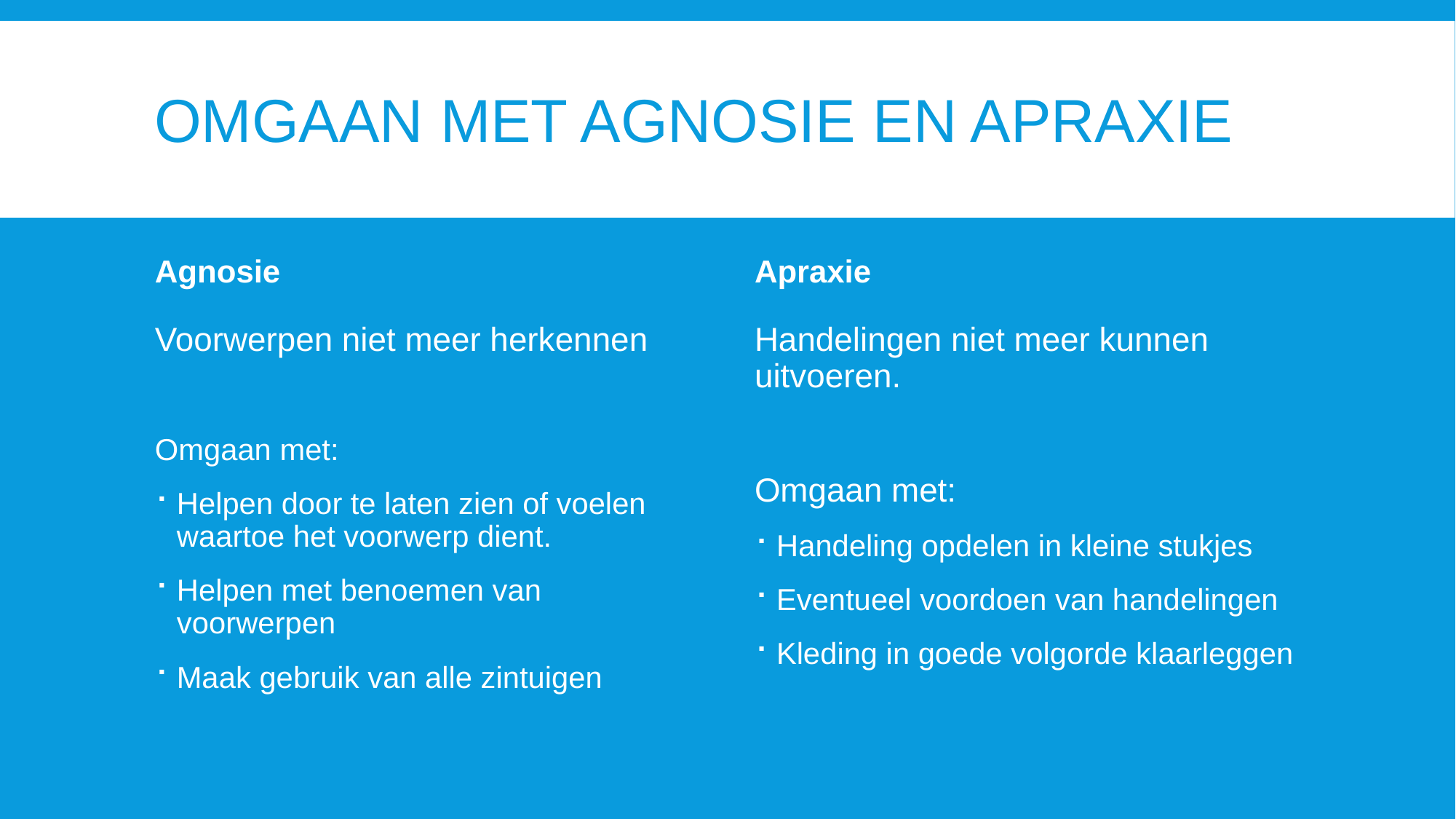

# Omgaan met Agnosie en Apraxie
Agnosie
Apraxie
Handelingen niet meer kunnen uitvoeren.

Omgaan met:
Handeling opdelen in kleine stukjes
Eventueel voordoen van handelingen
Kleding in goede volgorde klaarleggen

Voorwerpen niet meer herkennen

Omgaan met:
Helpen door te laten zien of voelen waartoe het voorwerp dient.
Helpen met benoemen van voorwerpen
Maak gebruik van alle zintuigen